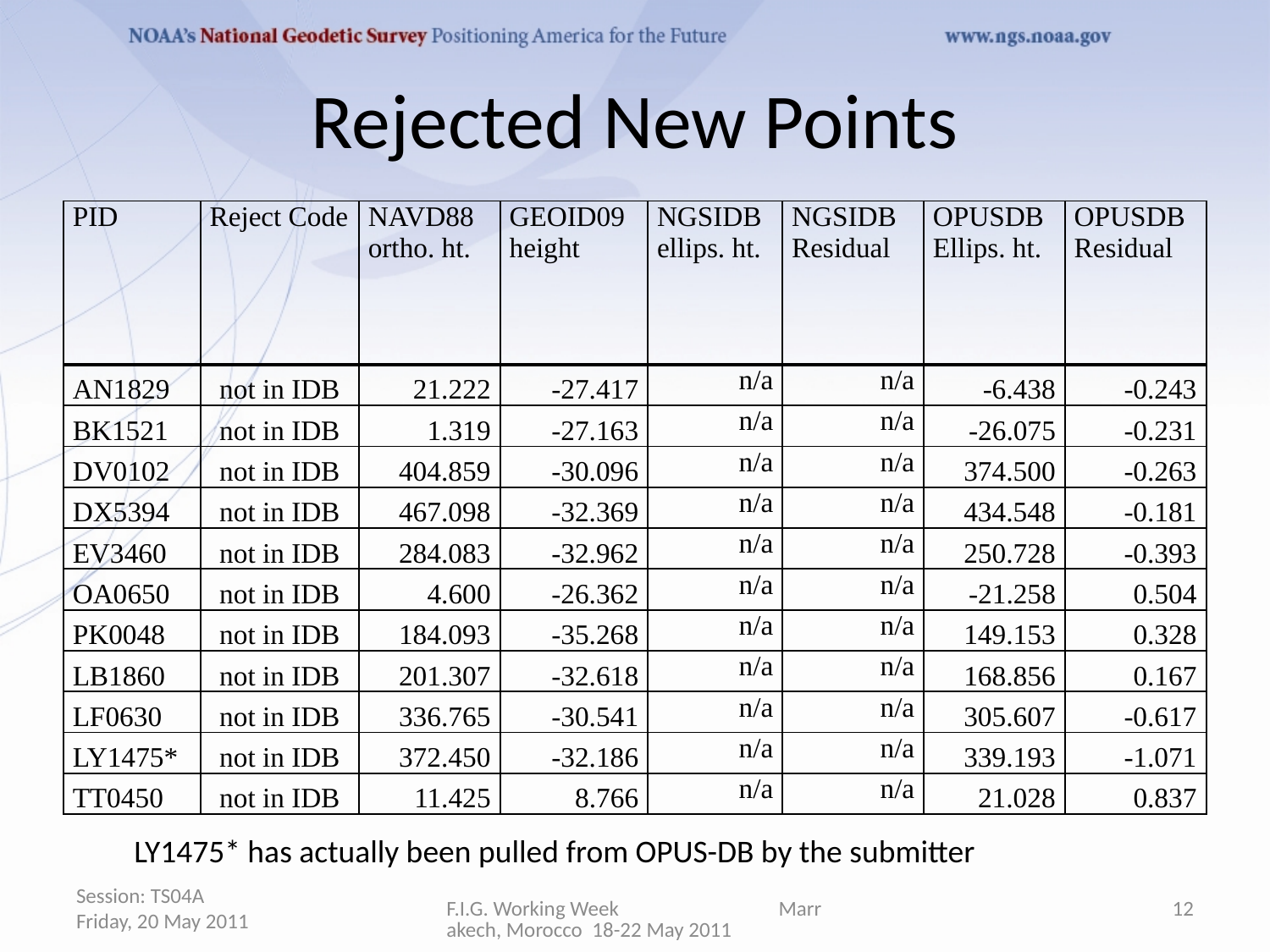

# Rejected New Points
| PID | Reject Code | NAVD88 ortho. ht. | GEOID09 height | NGSIDB ellips. ht. | NGSIDB Residual | OPUSDB Ellips. ht. | OPUSDB Residual |
| --- | --- | --- | --- | --- | --- | --- | --- |
| AN1829 | not in IDB | 21.222 | -27.417 | n/a | n/a | -6.438 | -0.243 |
| BK1521 | not in IDB | 1.319 | -27.163 | n/a | n/a | -26.075 | -0.231 |
| DV0102 | not in IDB | 404.859 | -30.096 | n/a | n/a | 374.500 | -0.263 |
| DX5394 | not in IDB | 467.098 | -32.369 | n/a | n/a | 434.548 | -0.181 |
| EV3460 | not in IDB | 284.083 | -32.962 | n/a | n/a | 250.728 | -0.393 |
| OA0650 | not in IDB | 4.600 | -26.362 | n/a | n/a | -21.258 | 0.504 |
| PK0048 | not in IDB | 184.093 | -35.268 | n/a | n/a | 149.153 | 0.328 |
| LB1860 | not in IDB | 201.307 | -32.618 | n/a | n/a | 168.856 | 0.167 |
| LF0630 | not in IDB | 336.765 | -30.541 | n/a | n/a | 305.607 | -0.617 |
| LY1475\* | not in IDB | 372.450 | -32.186 | n/a | n/a | 339.193 | -1.071 |
| TT0450 | not in IDB | 11.425 | 8.766 | n/a | n/a | 21.028 | 0.837 |
LY1475* has actually been pulled from OPUS-DB by the submitter
Session: TS04A                          Friday, 20 May 2011
F.I.G. Working Week                                 Marrakech, Morocco  18-22 May 2011
12